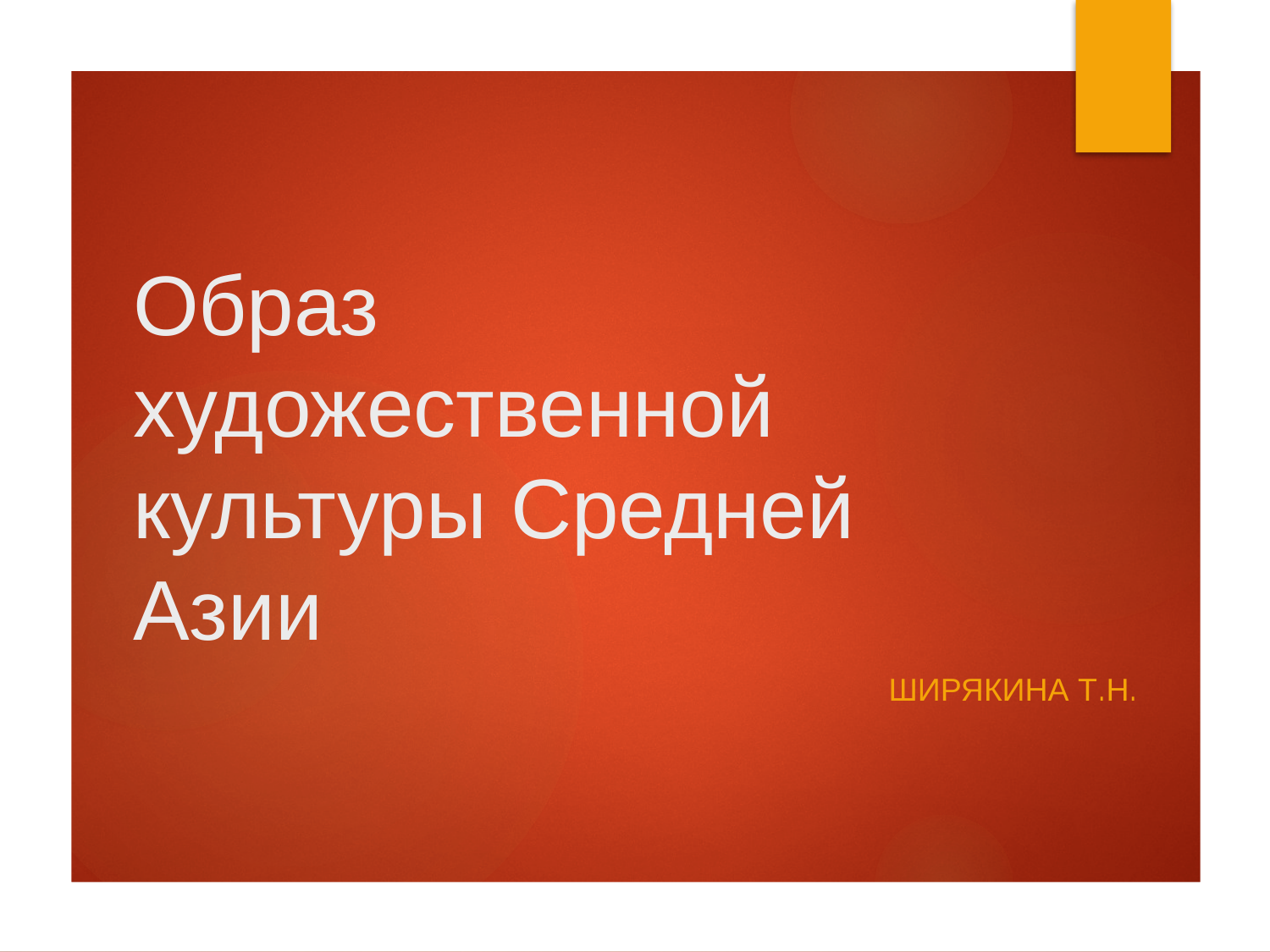

# Образ художественной культуры Средней Азии
Ширякина т.Н.